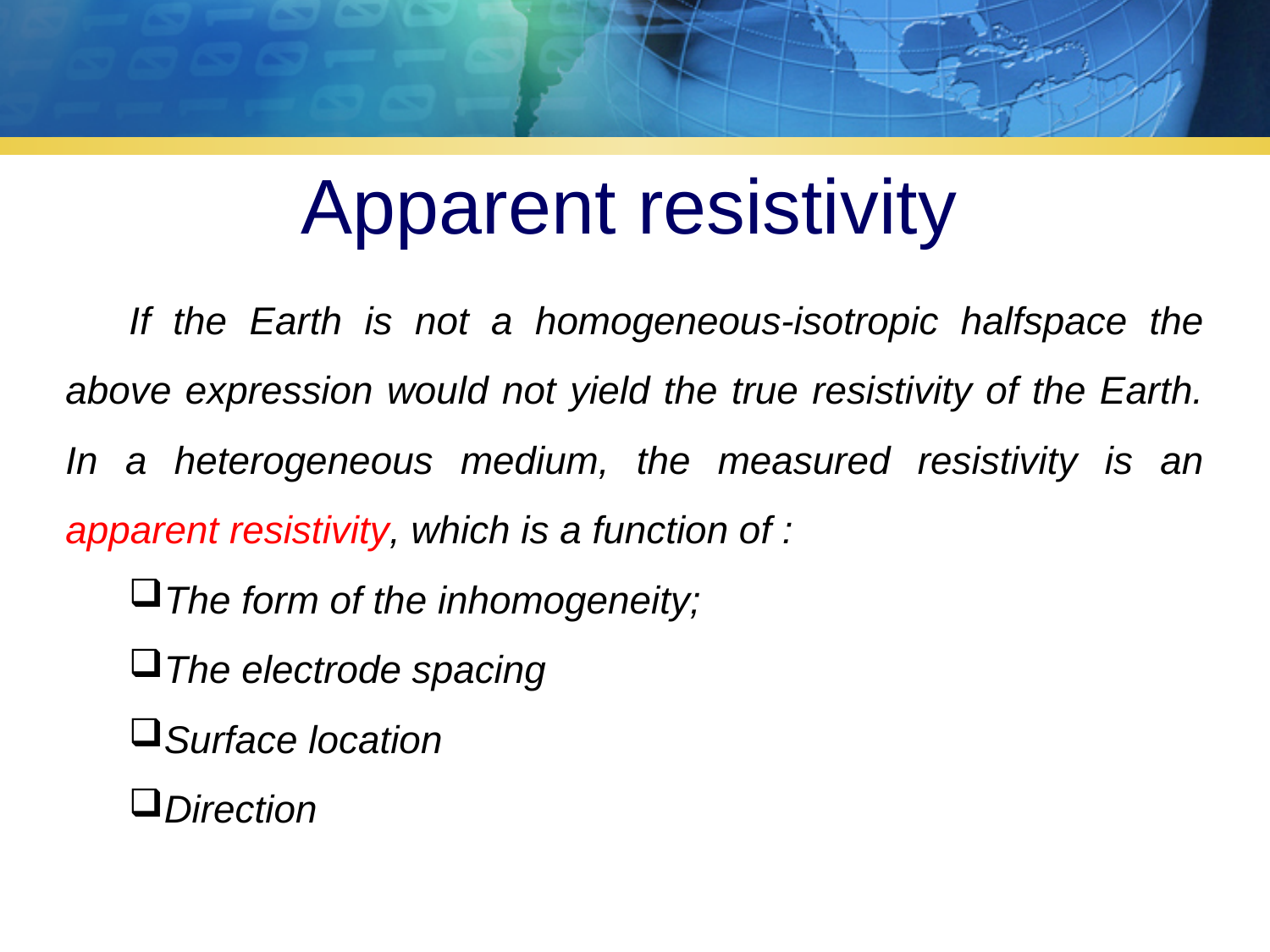

Apparent resistivity
If the Earth is not a homogeneous-isotropic halfspace the above expression would not yield the true resistivity of the Earth. In a heterogeneous medium, the measured resistivity is an apparent resistivity, which is a function of :
The form of the inhomogeneity;
The electrode spacing
Surface location
Direction